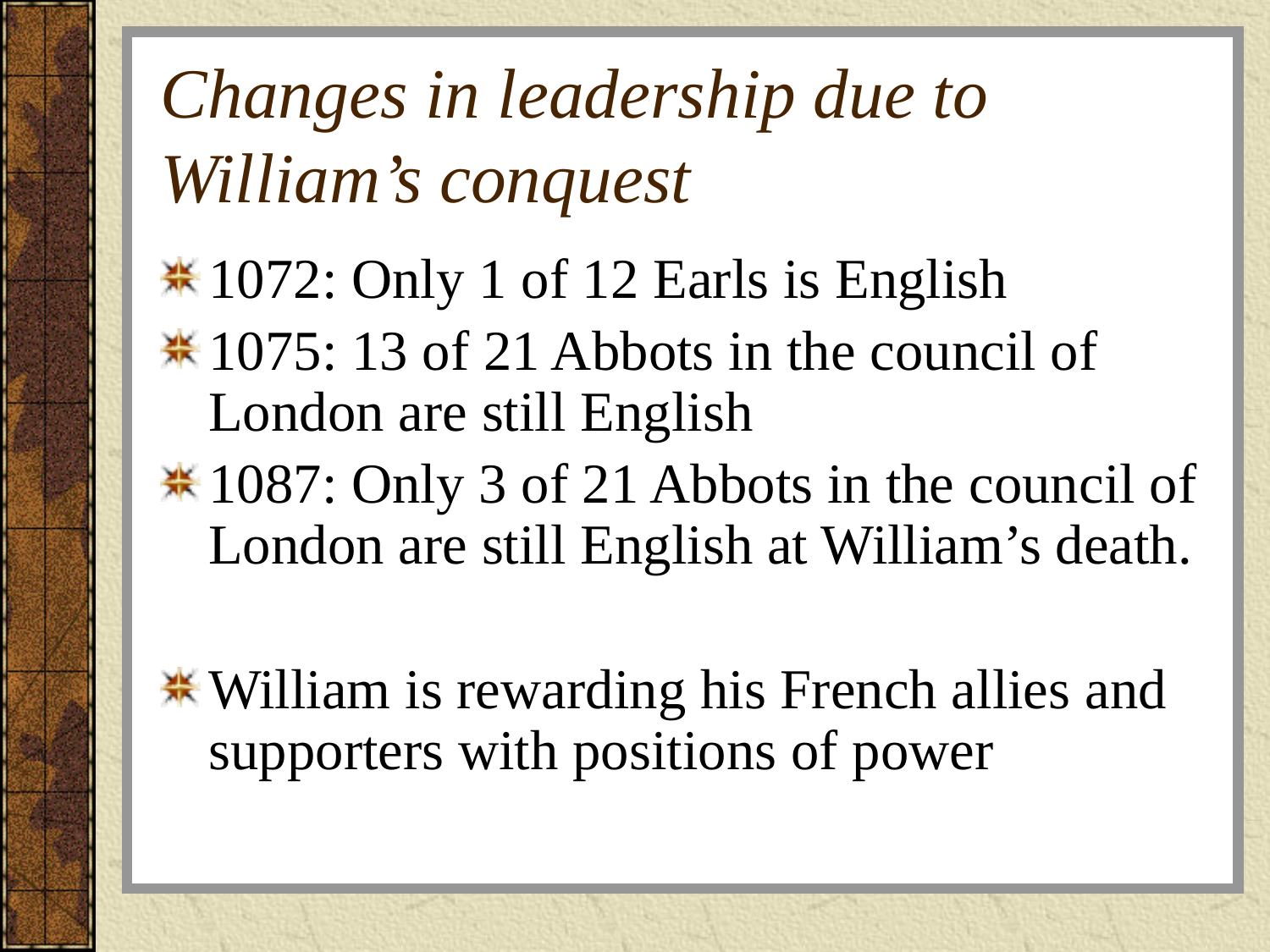

# Changes in leadership due to William’s conquest
1072: Only 1 of 12 Earls is English
1075: 13 of 21 Abbots in the council of London are still English
1087: Only 3 of 21 Abbots in the council of London are still English at William’s death.

William is rewarding his French allies and supporters with positions of power